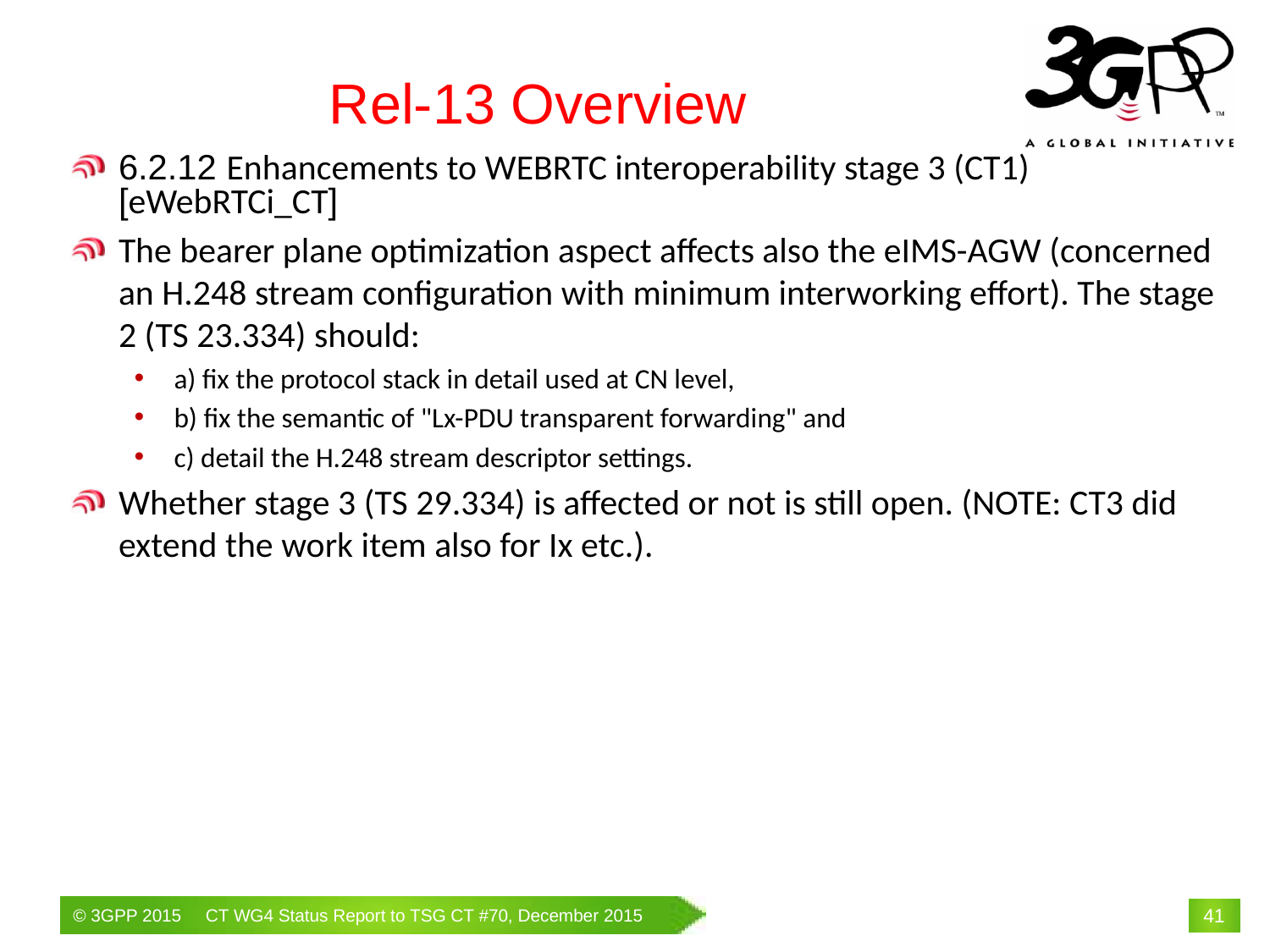

# Rel-13 Overview
6.2.12 Enhancements to WEBRTC interoperability stage 3 (CT1) [eWebRTCi_CT]
The bearer plane optimization aspect affects also the eIMS-AGW (concerned an H.248 stream configuration with minimum interworking effort). The stage 2 (TS 23.334) should:
a) fix the protocol stack in detail used at CN level,
b) fix the semantic of "Lx-PDU transparent forwarding" and
c) detail the H.248 stream descriptor settings.
Whether stage 3 (TS 29.334) is affected or not is still open. (NOTE: CT3 did extend the work item also for Ix etc.).